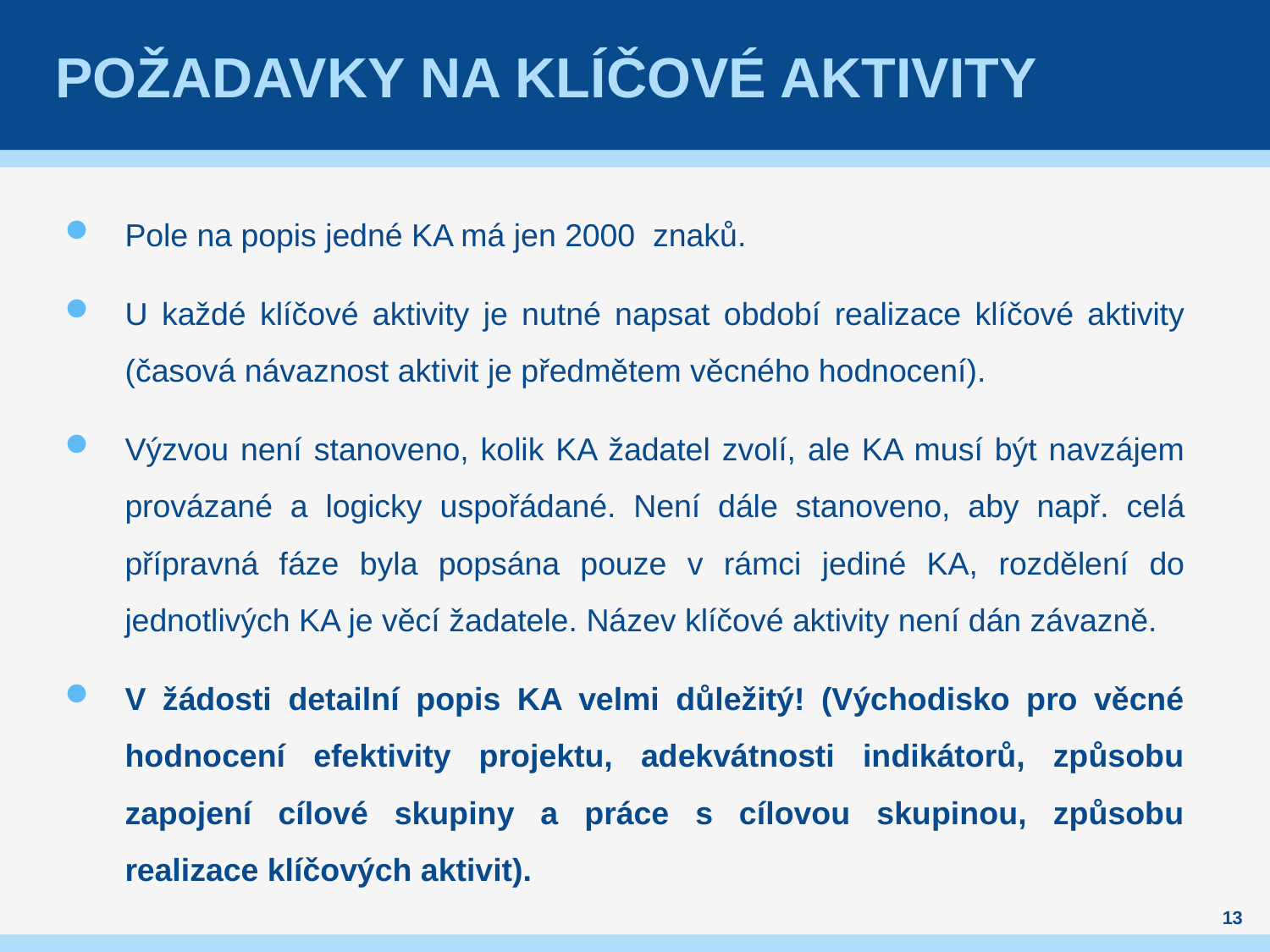

# Požadavky na klíčové aktivity
Pole na popis jedné KA má jen 2000  znaků.
U každé klíčové aktivity je nutné napsat období realizace klíčové aktivity (časová návaznost aktivit je předmětem věcného hodnocení).
Výzvou není stanoveno, kolik KA žadatel zvolí, ale KA musí být navzájem provázané a logicky uspořádané. Není dále stanoveno, aby např. celá přípravná fáze byla popsána pouze v rámci jediné KA, rozdělení do jednotlivých KA je věcí žadatele. Název klíčové aktivity není dán závazně.
V žádosti detailní popis KA velmi důležitý! (Východisko pro věcné hodnocení efektivity projektu, adekvátnosti indikátorů, způsobu zapojení cílové skupiny a práce s cílovou skupinou, způsobu realizace klíčových aktivit).
13